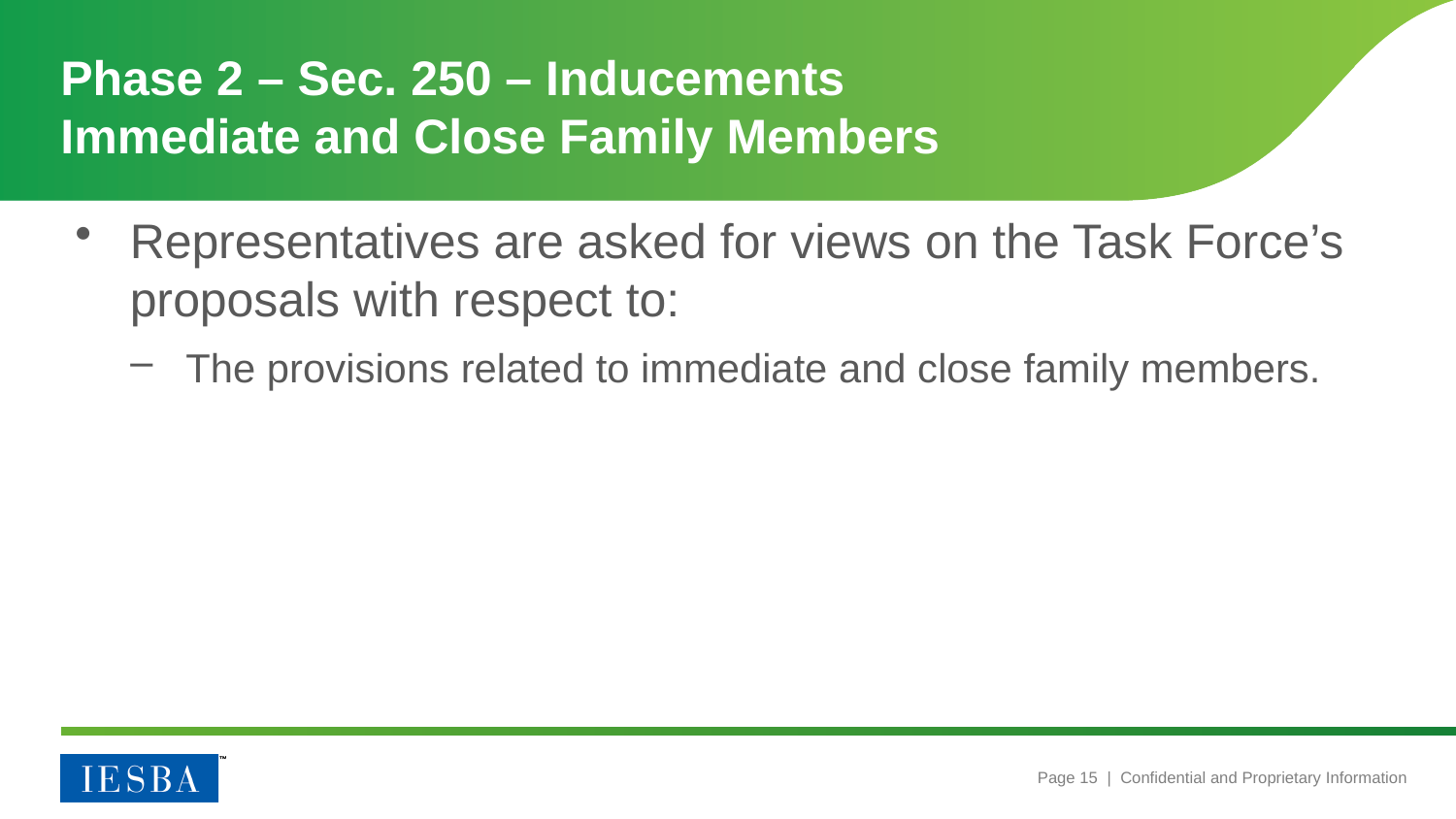

# Phase 2 – Sec. 250 – Inducements Immediate and Close Family Members
Representatives are asked for views on the Task Force’s proposals with respect to:
The provisions related to immediate and close family members.